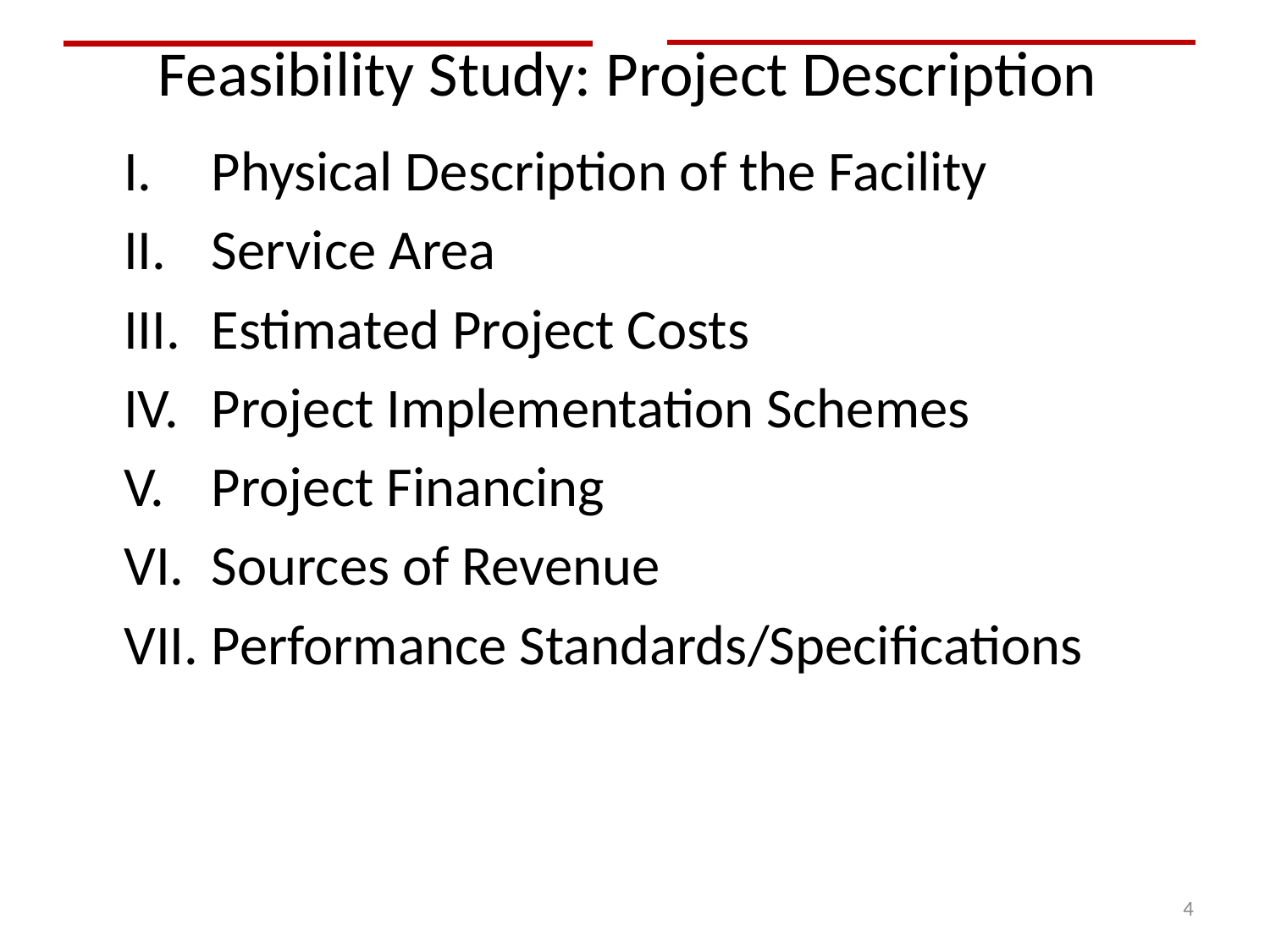

# Feasibility Study: Project Description
Physical Description of the Facility
Service Area
Estimated Project Costs
Project Implementation Schemes
Project Financing
Sources of Revenue
Performance Standards/Specifications

4